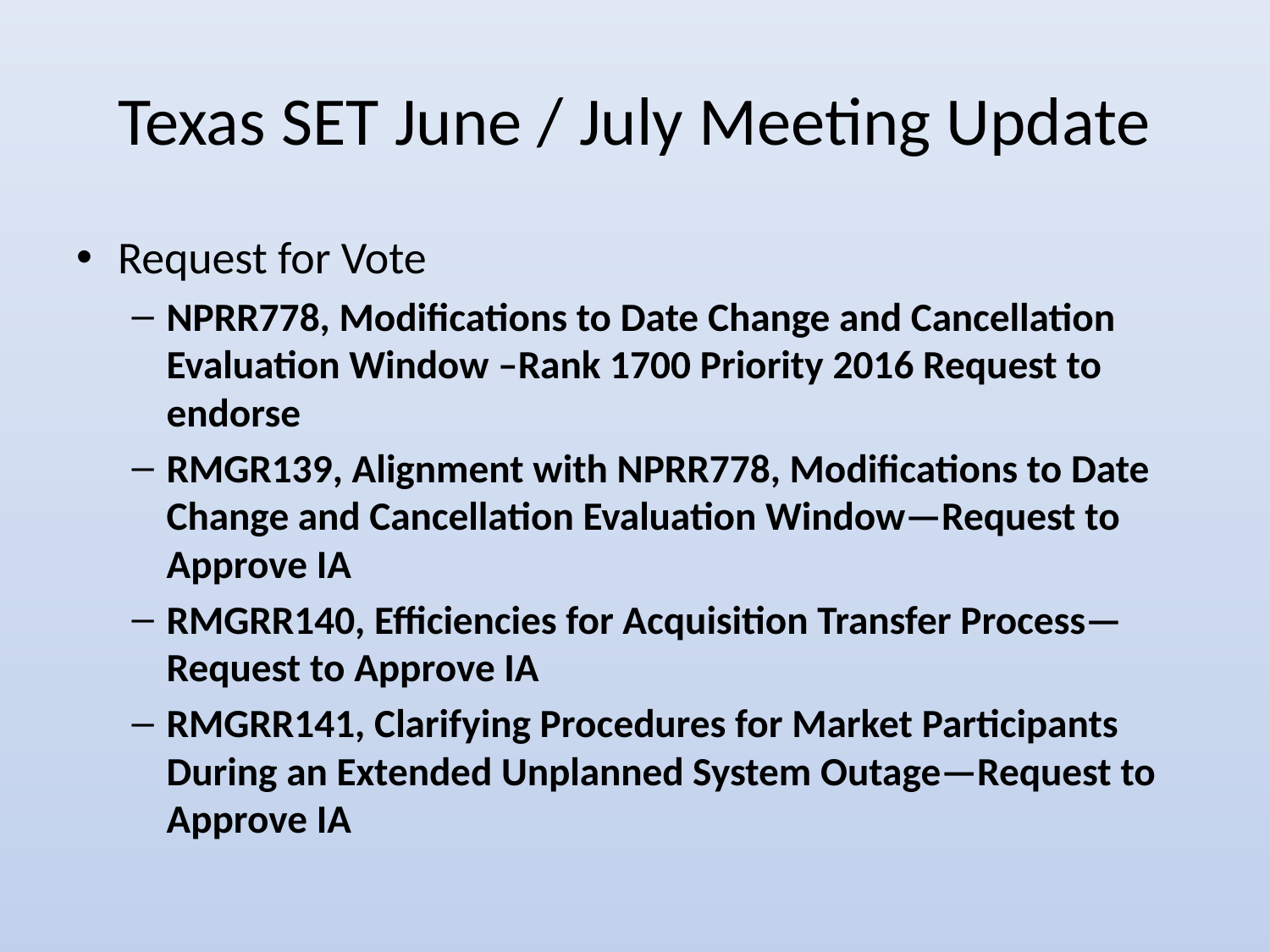

# Texas SET June / July Meeting Update
Request for Vote
NPRR778, Modifications to Date Change and Cancellation Evaluation Window –Rank 1700 Priority 2016 Request to endorse
RMGR139, Alignment with NPRR778, Modifications to Date Change and Cancellation Evaluation Window—Request to Approve IA
RMGRR140, Efficiencies for Acquisition Transfer Process—Request to Approve IA
RMGRR141, Clarifying Procedures for Market Participants During an Extended Unplanned System Outage—Request to Approve IA